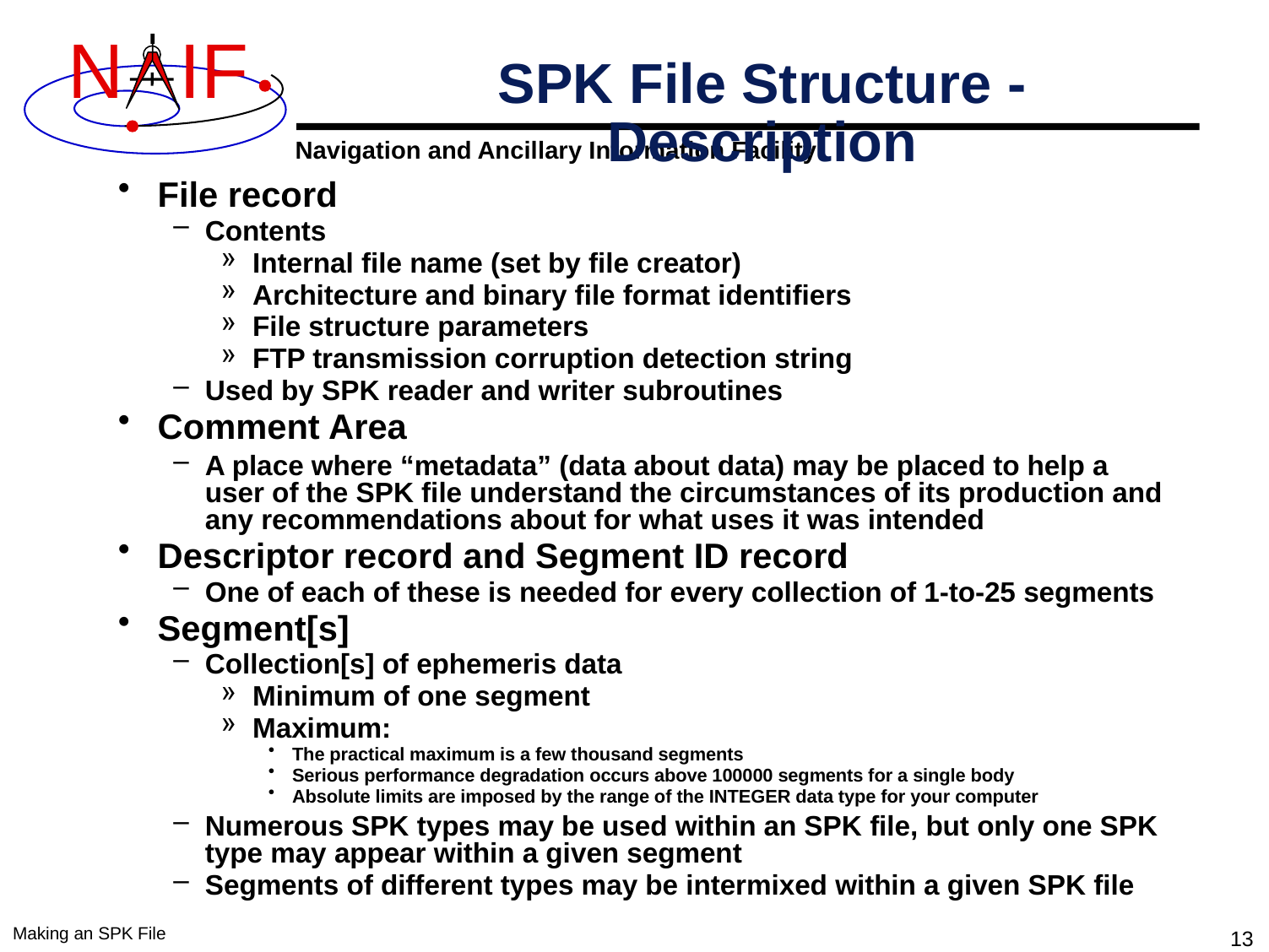

# SPK File Structure - Description
File record
Contents
Internal file name (set by file creator)
Architecture and binary file format identifiers
File structure parameters
FTP transmission corruption detection string
Used by SPK reader and writer subroutines
Comment Area
A place where “metadata” (data about data) may be placed to help a user of the SPK file understand the circumstances of its production and any recommendations about for what uses it was intended
Descriptor record and Segment ID record
One of each of these is needed for every collection of 1-to-25 segments
Segment[s]
Collection[s] of ephemeris data
Minimum of one segment
Maximum:
The practical maximum is a few thousand segments
Serious performance degradation occurs above 100000 segments for a single body
Absolute limits are imposed by the range of the INTEGER data type for your computer
Numerous SPK types may be used within an SPK file, but only one SPK type may appear within a given segment
Segments of different types may be intermixed within a given SPK file
Making an SPK File
13